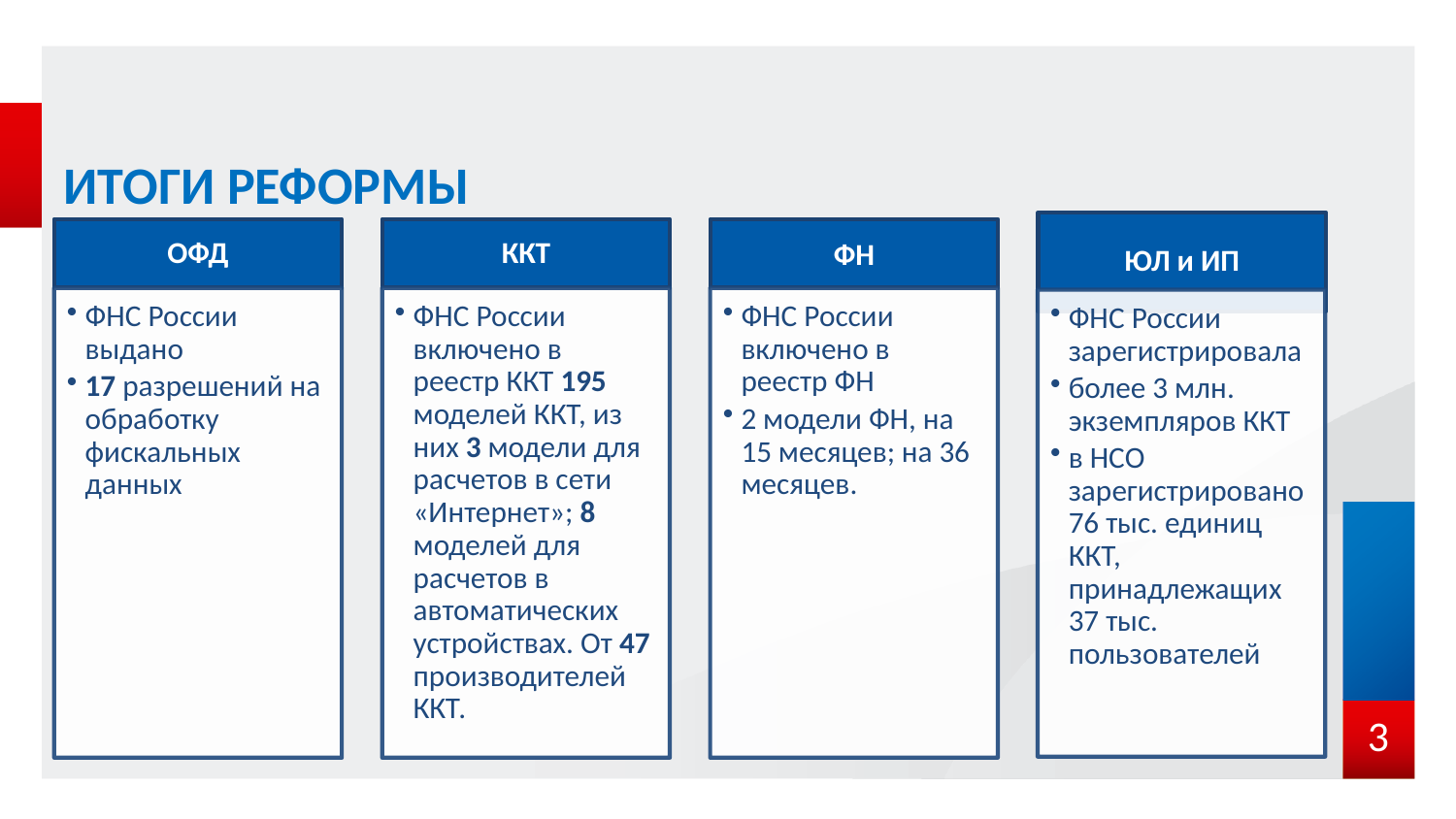

ИТОГИ РЕФОРМЫ
ОФД
ФНС России выдано
17 разрешений на обработку фискальных данных
ККТ
ФНС России включено в реестр ККТ 195 моделей ККТ, из них 3 модели для расчетов в сети «Интернет»; 8 моделей для расчетов в автоматических устройствах. От 47 производителей ККТ.
ФН
ФНС России включено в реестр ФН
2 модели ФН, на 15 месяцев; на 36 месяцев.
ЮЛ и ИП
ФНС России зарегистрировала
более 3 млн. экземпляров ККТ
в НСО                     зарегистрировано 76 тыс. единиц ККТ, принадлежащих 37 тыс. пользователей
3